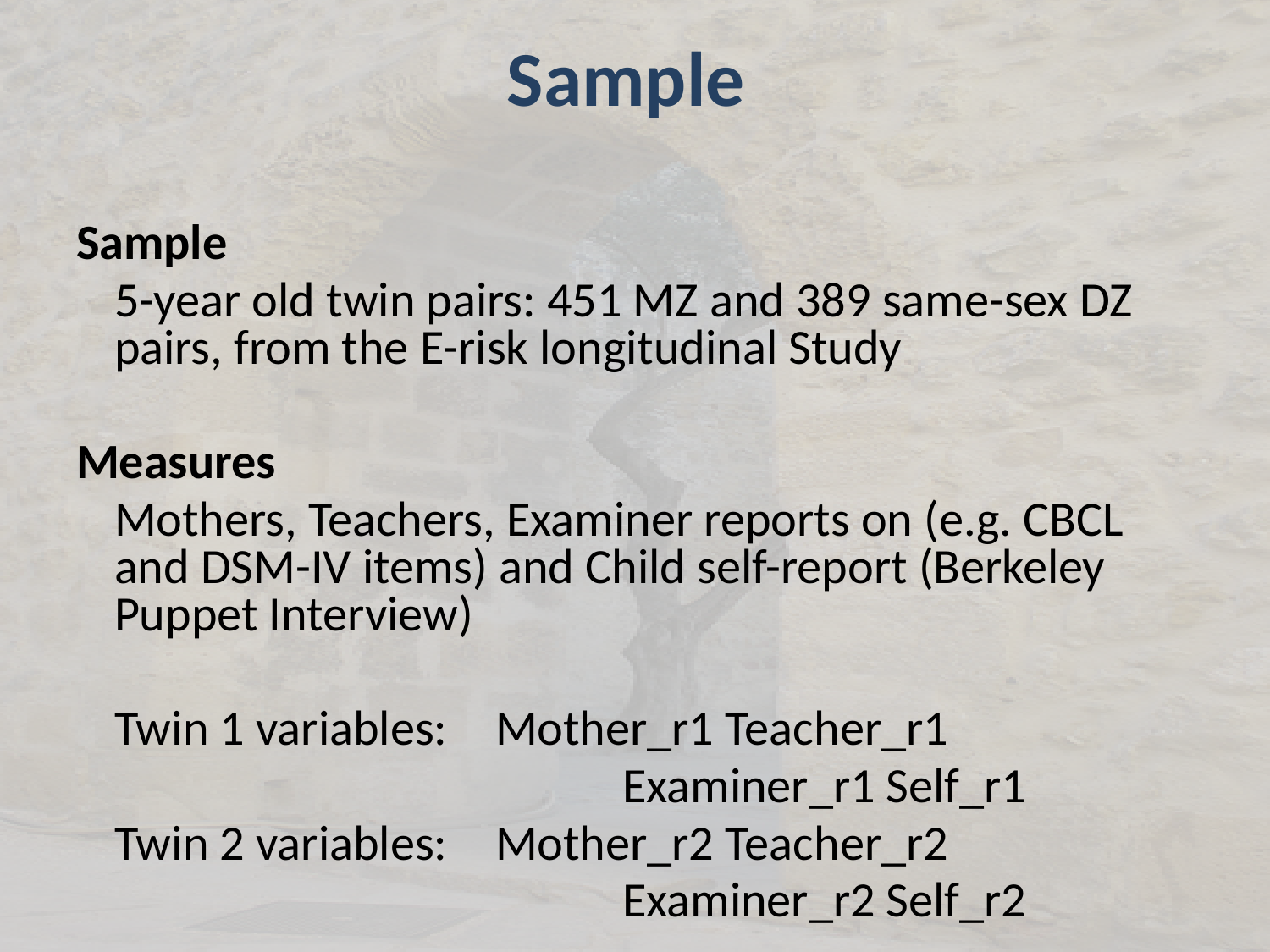

# Sample

Sample
	5-year old twin pairs: 451 MZ and 389 same-sex DZ pairs, from the E-risk longitudinal Study

Measures
	Mothers, Teachers, Examiner reports on (e.g. CBCL and DSM-IV items) and Child self-report (Berkeley Puppet Interview)

	Twin 1 variables:	Mother_r1 Teacher_r1
					Examiner_r1 Self_r1
	Twin 2 variables:	Mother_r2 Teacher_r2
					Examiner_r2 Self_r2